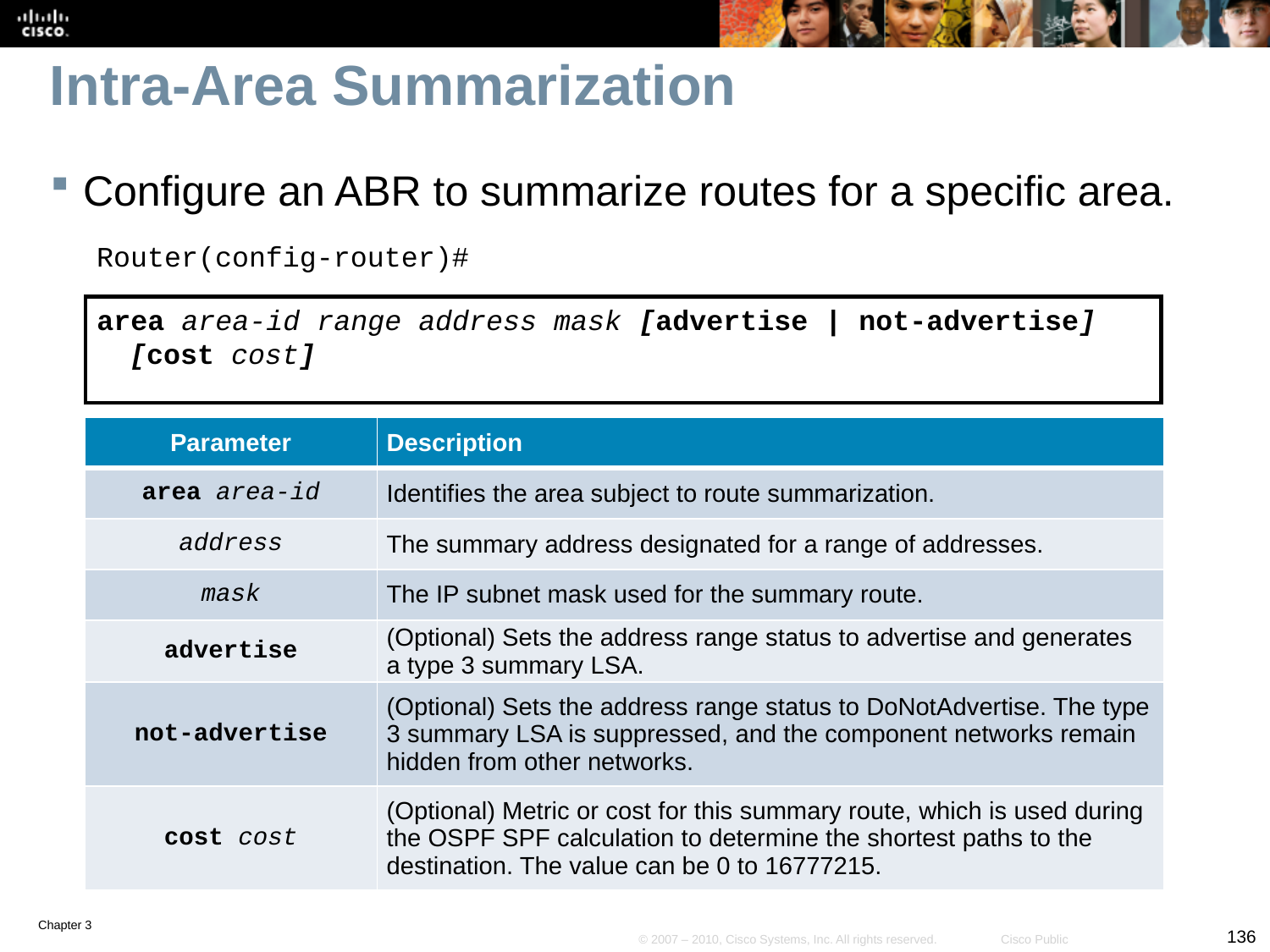

# Intra-Area Summarization
Configure an ABR to summarize routes for a specific area.
Router(config-router)#
area area-id range address mask [advertise | not-advertise] [cost cost]
| Parameter | Description |
| --- | --- |
| area area-id | Identifies the area subject to route summarization. |
| address | The summary address designated for a range of addresses. |
| mask | The IP subnet mask used for the summary route. |
| advertise | (Optional) Sets the address range status to advertise and generates a type 3 summary LSA. |
| not-advertise | (Optional) Sets the address range status to DoNotAdvertise. The type 3 summary LSA is suppressed, and the component networks remain hidden from other networks. |
| cost cost | (Optional) Metric or cost for this summary route, which is used during the OSPF SPF calculation to determine the shortest paths to the destination. The value can be 0 to 16777215. |